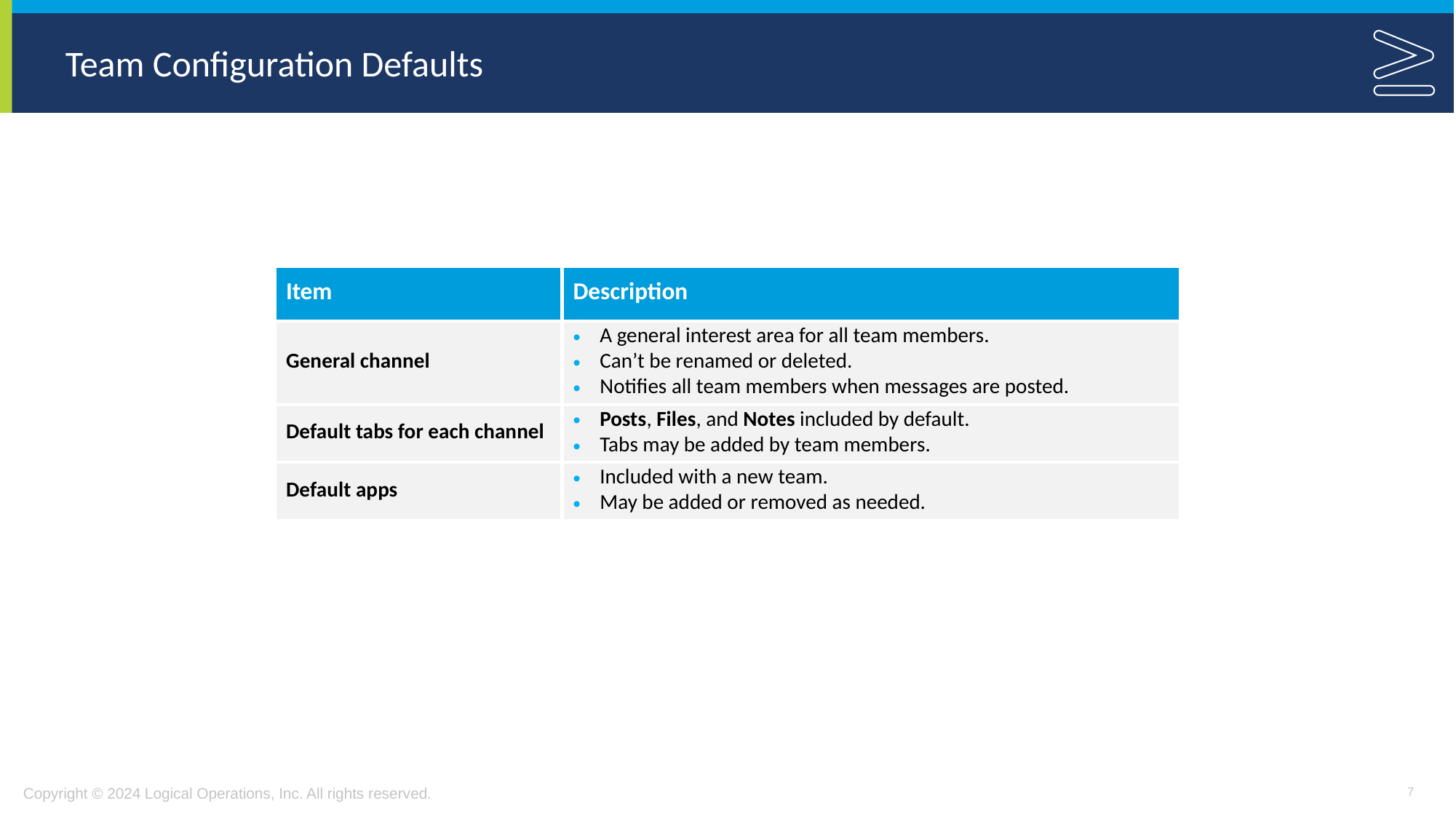

# Team Configuration Defaults
| Item | Description |
| --- | --- |
| General channel | A general interest area for all team members. Can’t be renamed or deleted. Notifies all team members when messages are posted. |
| Default tabs for each channel | Posts, Files, and Notes included by default. Tabs may be added by team members. |
| Default apps | Included with a new team. May be added or removed as needed. |

7